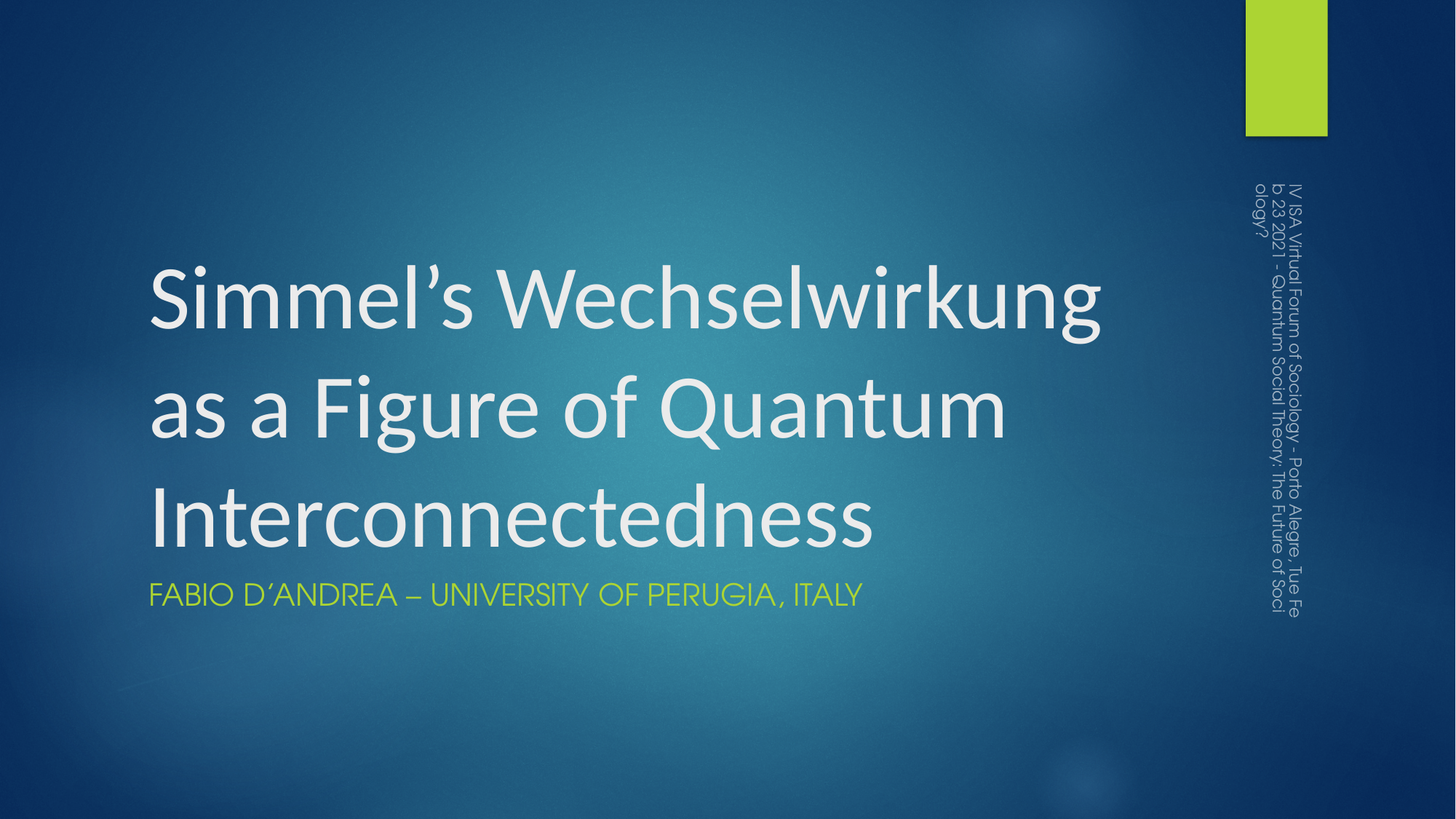

# Simmel’s Wechselwirkung as a Figure of Quantum Interconnectedness
IV ISA Virtual Forum of Sociology - Porto Alegre, Tue Feb 23 2021 - Quantum Social Theory: The Future of Sociology?
Fabio D’Andrea – University of perugia, italy